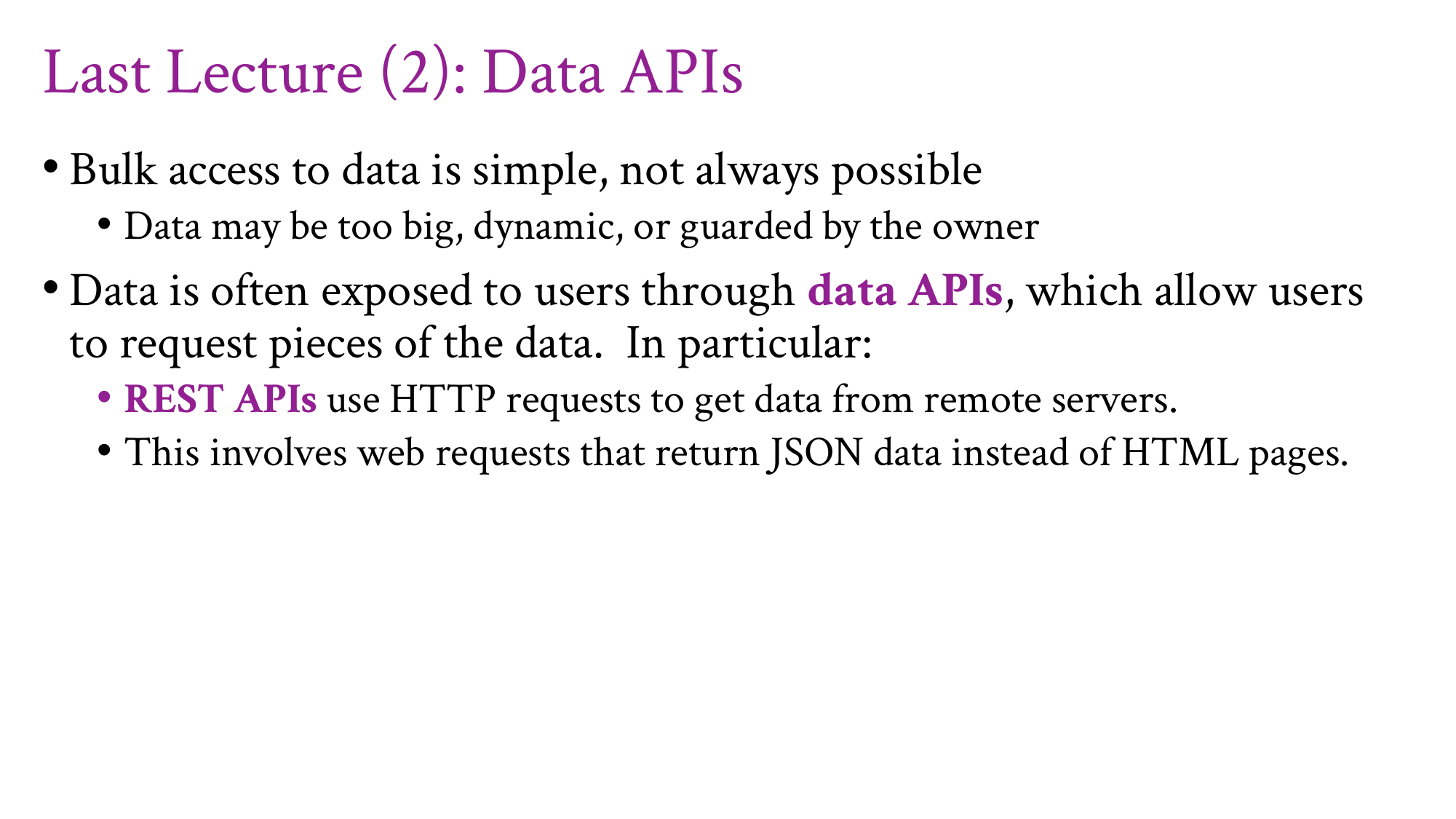

# Last Lecture (2): Data APIs
Bulk access to data is simple, not always possible
Data may be too big, dynamic, or guarded by the owner
Data is often exposed to users through data APIs, which allow users to request pieces of the data.  In particular:
REST APIs use HTTP requests to get data from remote servers.
This involves web requests that return JSON data instead of HTML pages.